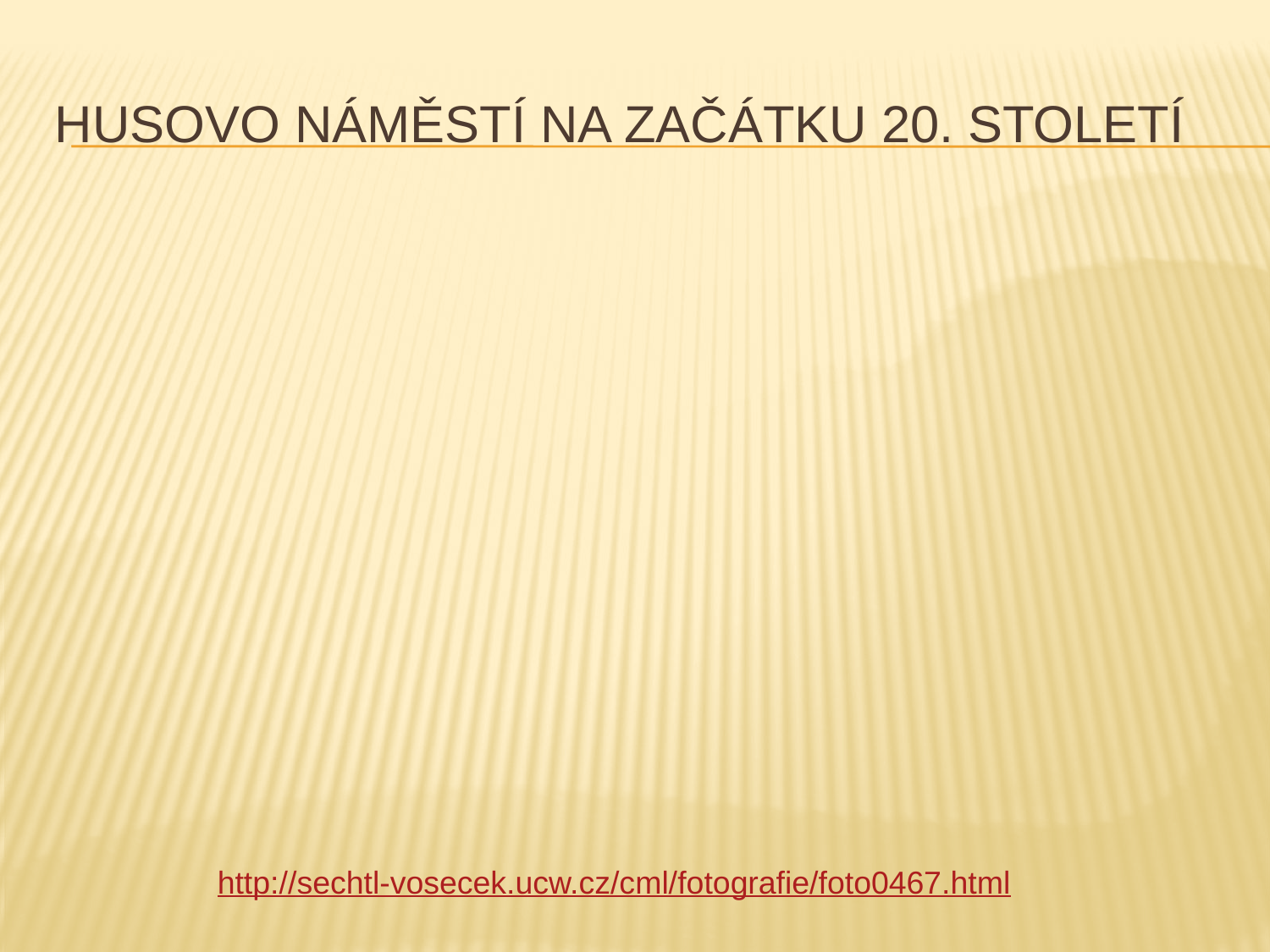

# Husovo náměstí na začátku 20. století

http://sechtl-vosecek.ucw.cz/cml/fotografie/foto0467.html